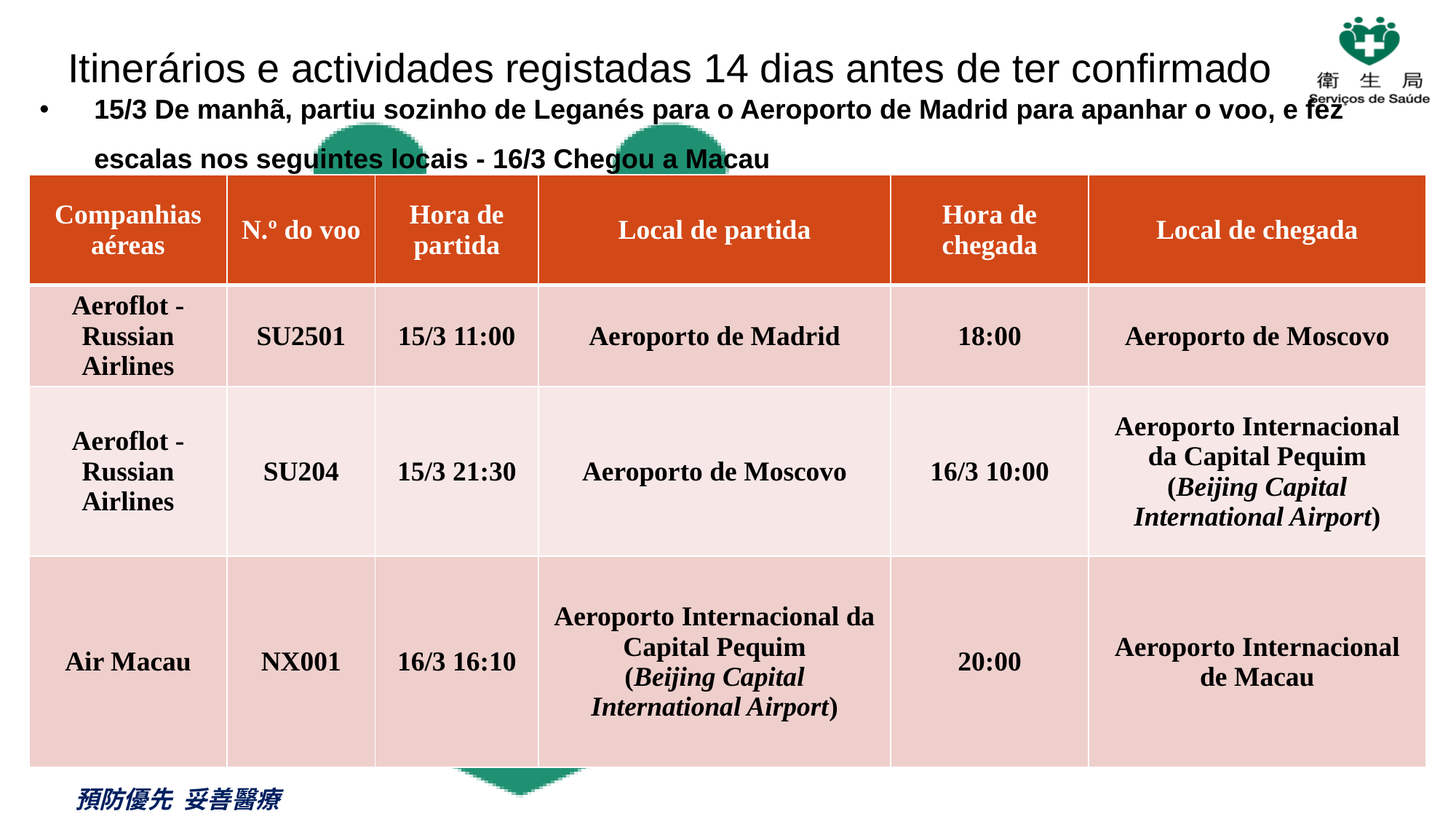

Itinerários e actividades registadas 14 dias antes de ter confirmado
15/3 De manhã, partiu sozinho de Leganés para o Aeroporto de Madrid para apanhar o voo, e fez escalas nos seguintes locais - 16/3 Chegou a Macau
| Companhias aéreas | N.º do voo | Hora de partida | Local de partida | Hora de chegada | Local de chegada |
| --- | --- | --- | --- | --- | --- |
| Aeroflot - Russian Airlines | SU2501 | 15/3 11:00 | Aeroporto de Madrid | 18:00 | Aeroporto de Moscovo |
| Aeroflot - Russian Airlines | SU204 | 15/3 21:30 | Aeroporto de Moscovo | 16/3 10:00 | Aeroporto Internacional da Capital Pequim (Beijing Capital International Airport) |
| Air Macau | NX001 | 16/3 16:10 | Aeroporto Internacional da Capital Pequim (Beijing Capital International Airport) | 20:00 | Aeroporto Internacional de Macau |